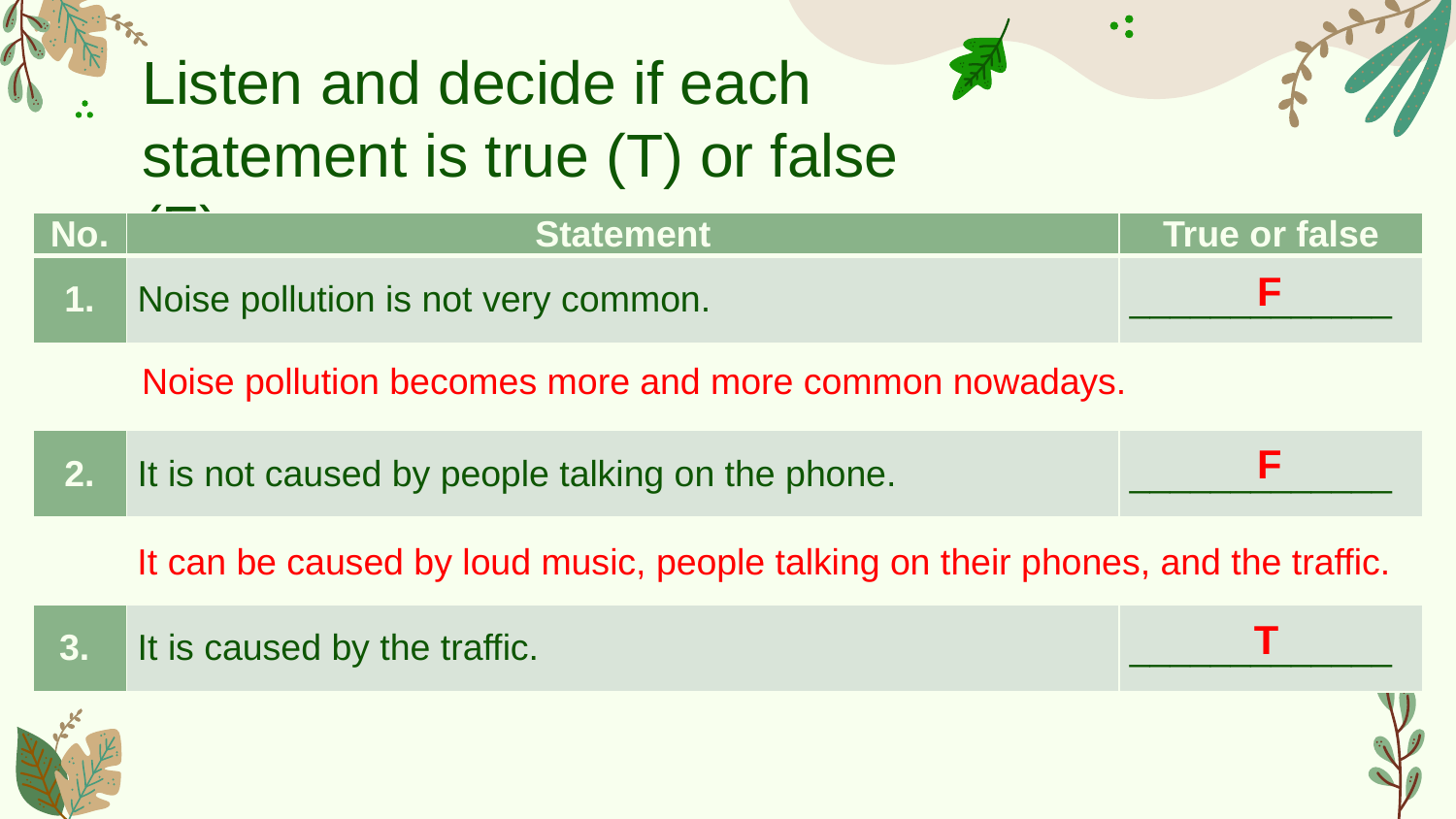

# Listen and decide if each statement is true (T) or false (F).
| No. | Statement | True or false |
| --- | --- | --- |
| 1. | Noise pollution is not very common. | \_\_\_\_\_\_\_\_\_\_\_\_\_ |
|  |  |  |
| 2. | It is not caused by people talking on the phone. | \_\_\_\_\_\_\_\_\_\_\_\_\_ |
|  |  |  |
| 3. | It is caused by the traffic. | \_\_\_\_\_\_\_\_\_\_\_\_\_ |
F
Noise pollution becomes more and more common nowadays.
F
It can be caused by loud music, people talking on their phones, and the traffic.
T